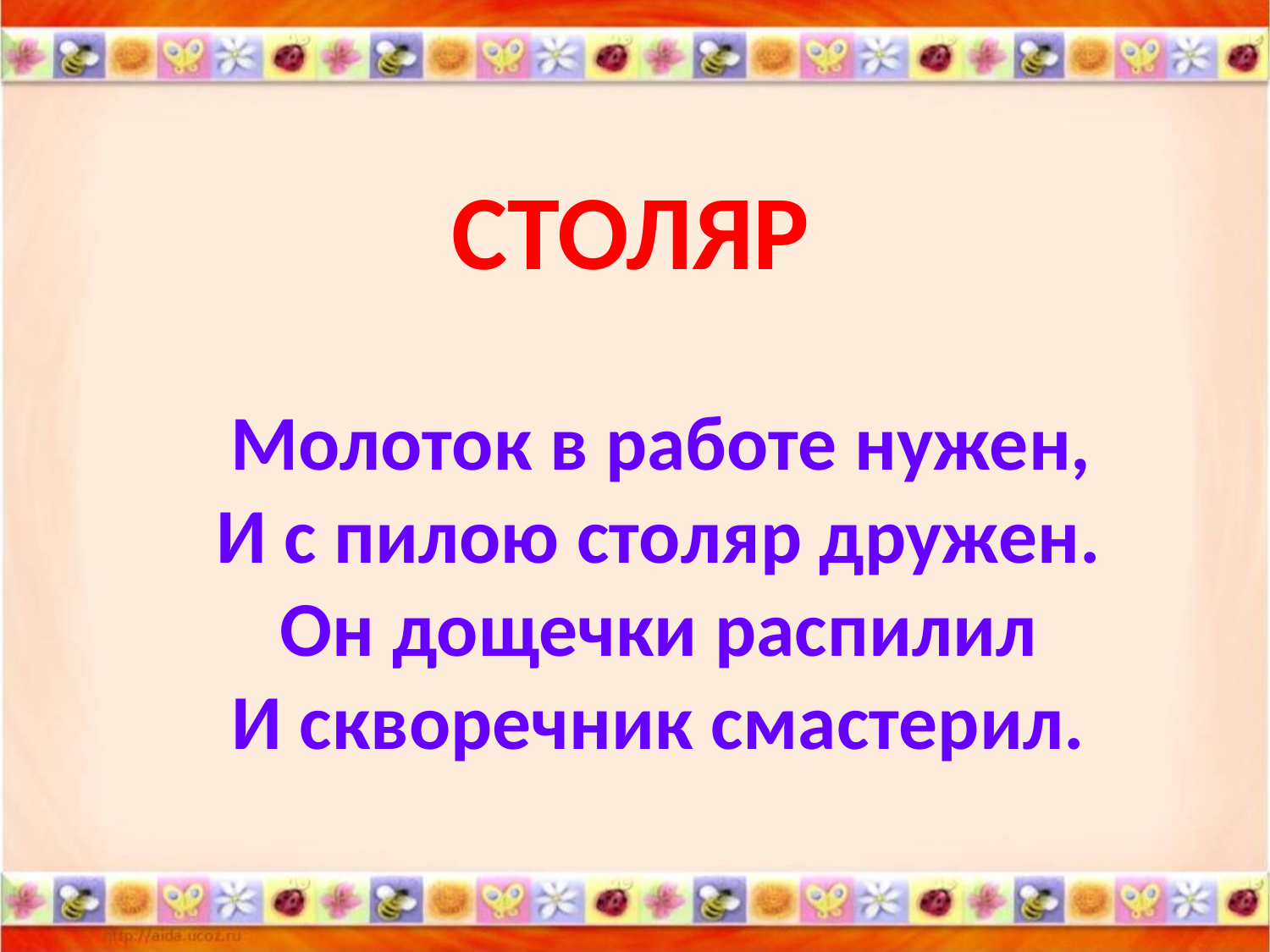

# СТОЛЯР
   Молоток в работе нужен,
И с пилою столяр дружен.
Он дощечки распилил
И скворечник смастерил.